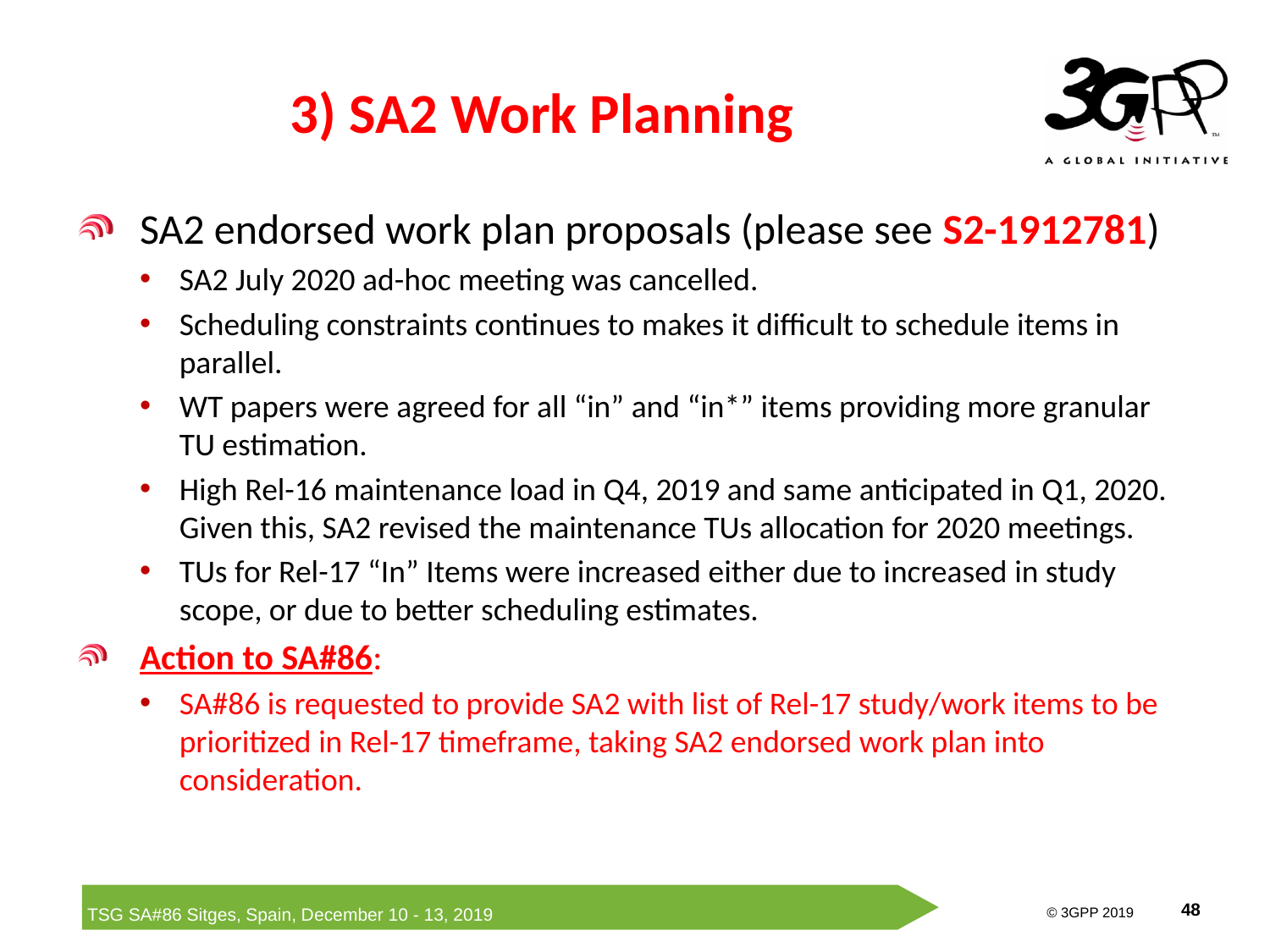

# 3) SA2 Work Planning
SA2 endorsed work plan proposals (please see S2-1912781)
SA2 July 2020 ad-hoc meeting was cancelled.
Scheduling constraints continues to makes it difficult to schedule items in parallel.
WT papers were agreed for all “in” and “in*” items providing more granular TU estimation.
High Rel-16 maintenance load in Q4, 2019 and same anticipated in Q1, 2020. Given this, SA2 revised the maintenance TUs allocation for 2020 meetings.
TUs for Rel-17 “In” Items were increased either due to increased in study scope, or due to better scheduling estimates.
Action to SA#86:
SA#86 is requested to provide SA2 with list of Rel-17 study/work items to be prioritized in Rel-17 timeframe, taking SA2 endorsed work plan into consideration.